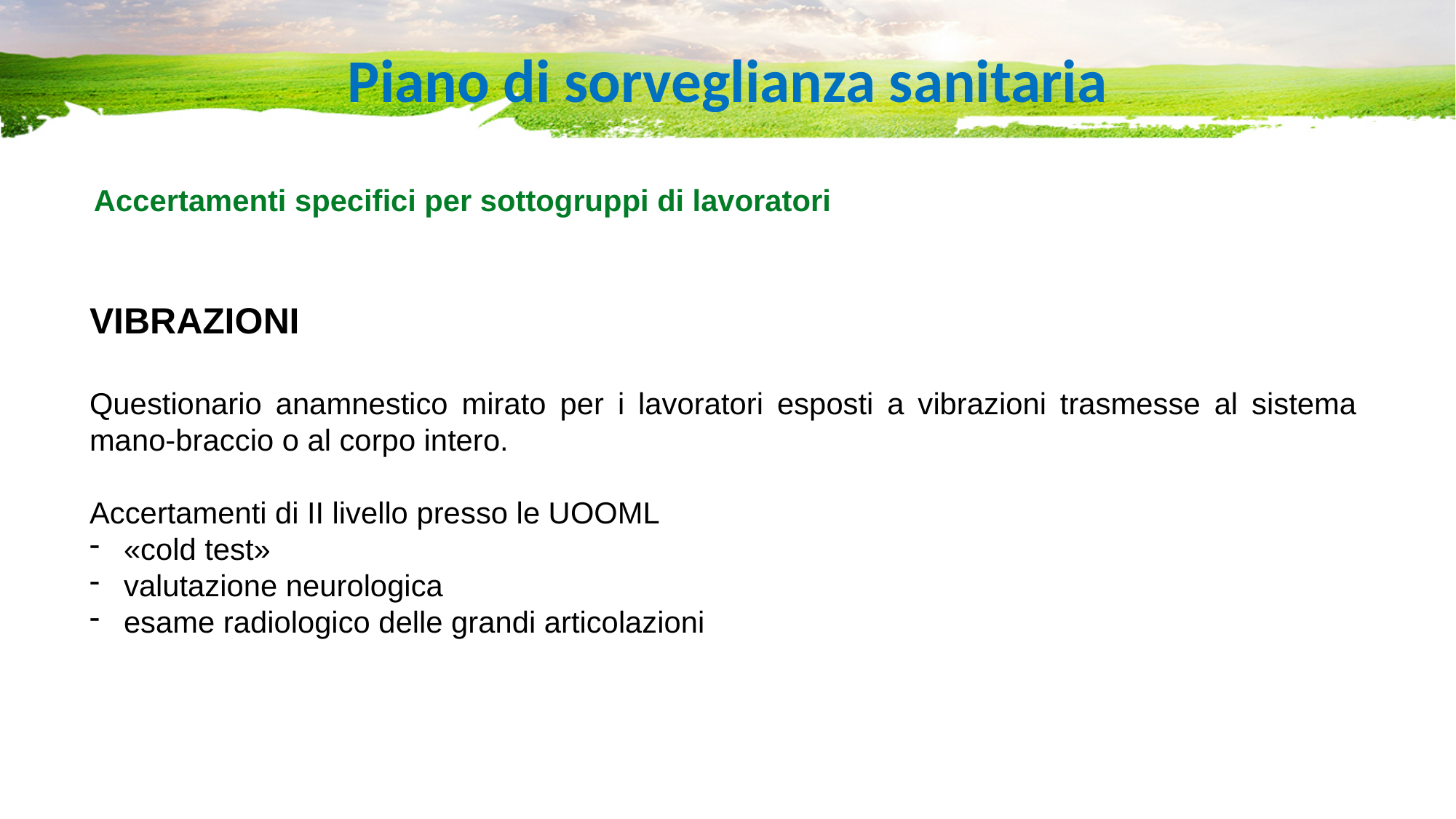

Piano di sorveglianza sanitaria
Accertamenti specifici per sottogruppi di lavoratori

VIBRAZIONI

Questionario anamnestico mirato per i lavoratori esposti a vibrazioni trasmesse al sistema mano-braccio o al corpo intero.

Accertamenti di II livello presso le UOOML
«cold test»
valutazione neurologica
esame radiologico delle grandi articolazioni